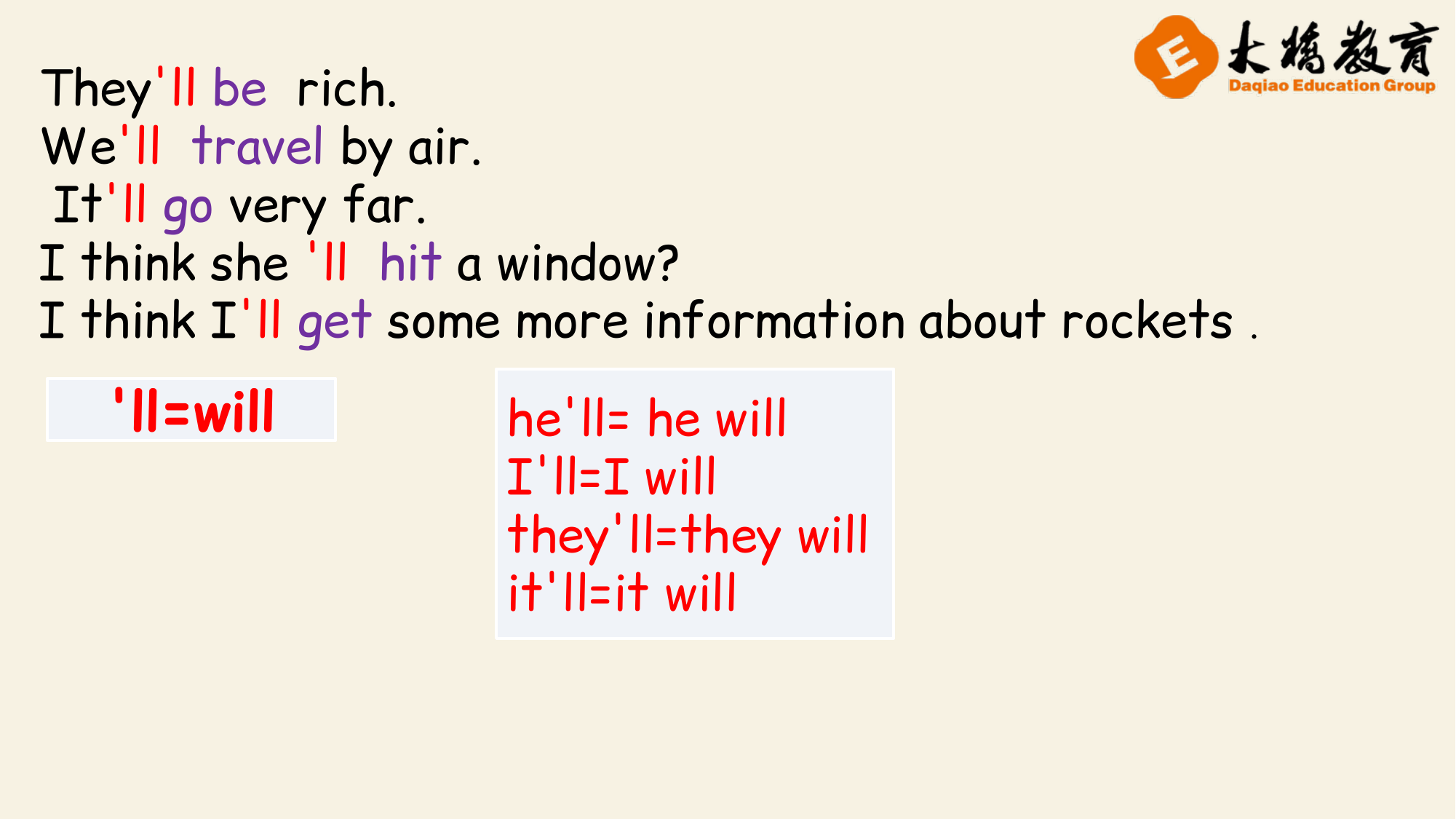

They'll be  rich.
We'll  travel by air.
 It'll go very far.
I think she 'll  hit a window?
I think I'll get some more information about rockets .
he'll= he will
I'll=I will
they'll=they will
it'll=it will
'll=will